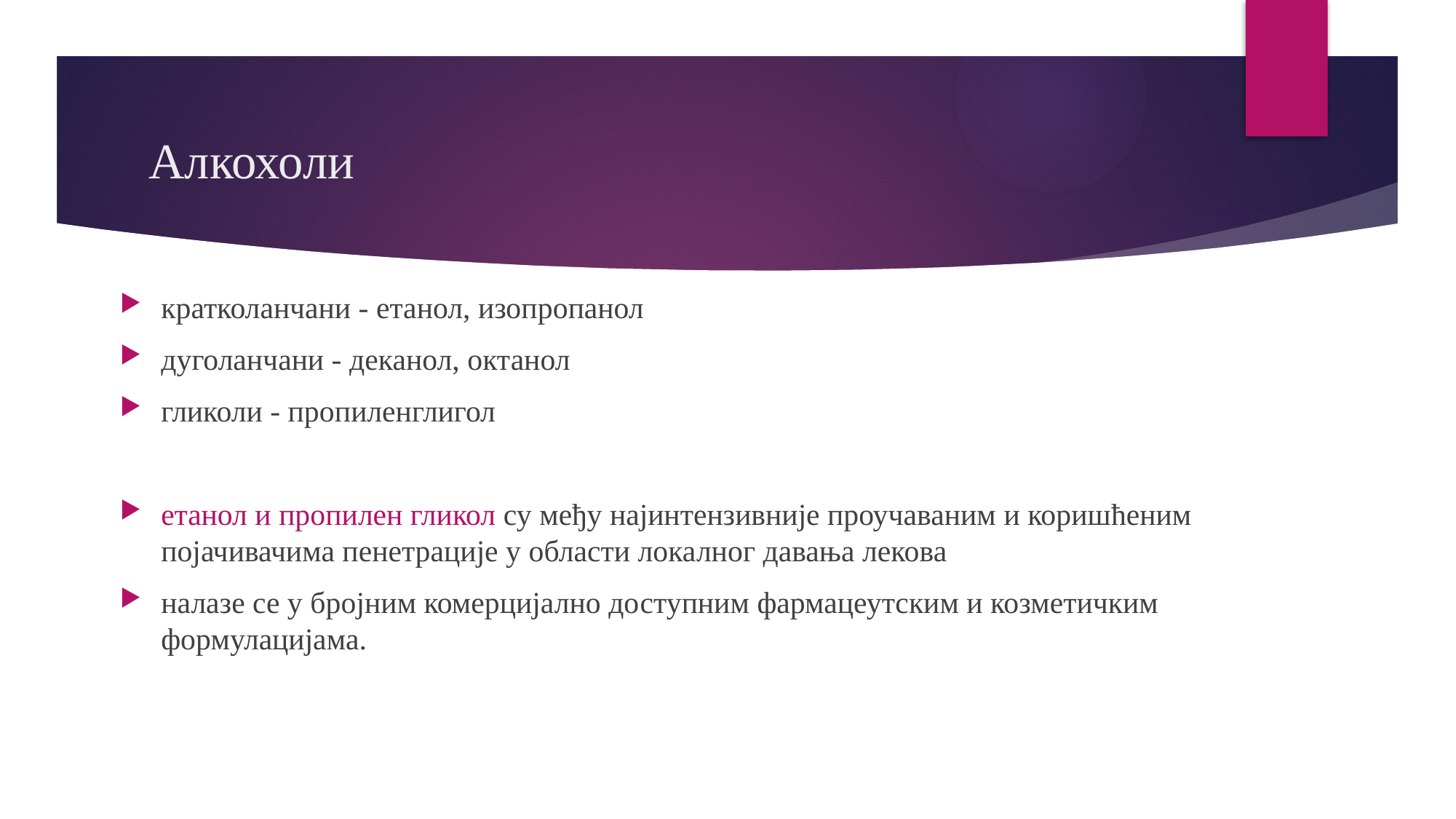

# Алкохоли
кратколанчани - етанол, изопропанол
дуголанчани - деканол, октанол
гликоли - пропиленглигол

етанол и пропилен гликол су међу најинтензивније проучаваним и коришћеним појачивачима пенетрације у области локалног давања лекова
налазе се у бројним комерцијално доступним фармацеутским и козметичким формулацијама.